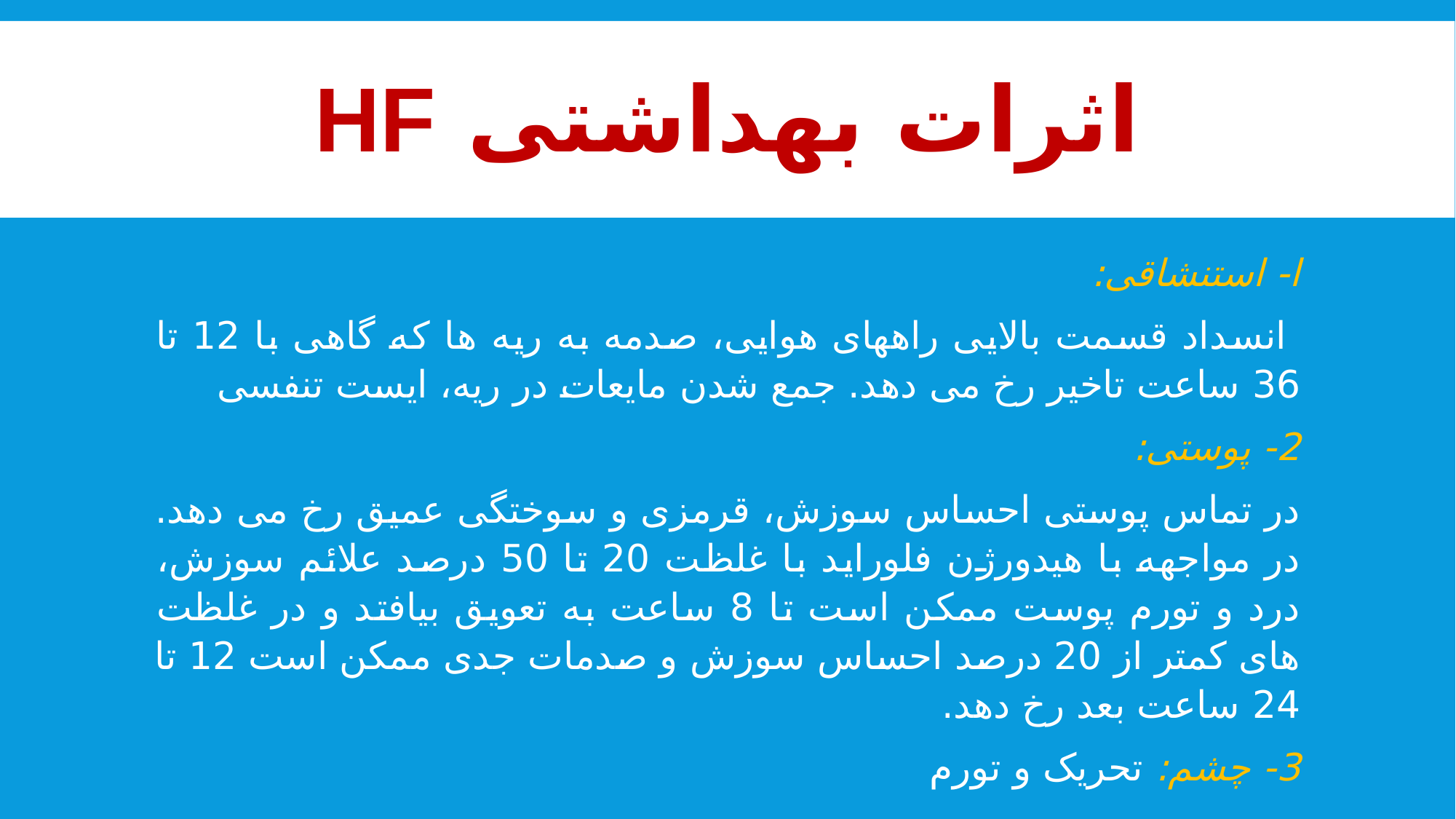

# اثرات بهداشتی HF
ا- استنشاقی:
 انسداد قسمت بالایی راههای هوایی، صدمه به ریه ها که گاهی با 12 تا 36 ساعت تاخیر رخ می دهد. جمع شدن مایعات در ریه، ایست تنفسی
2- پوستی:
در تماس پوستی احساس سوزش، قرمزی و سوختگی عمیق رخ می دهد. در مواجهه با هیدورژن فلوراید با غلظت 20 تا 50 درصد علائم سوزش، درد و تورم پوست ممکن است تا 8 ساعت به تعویق بیافتد و در غلظت های کمتر از 20 درصد احساس سوزش و صدمات جدی ممکن است 12 تا 24 ساعت بعد رخ دهد.
3- چشم: تحریک و تورم